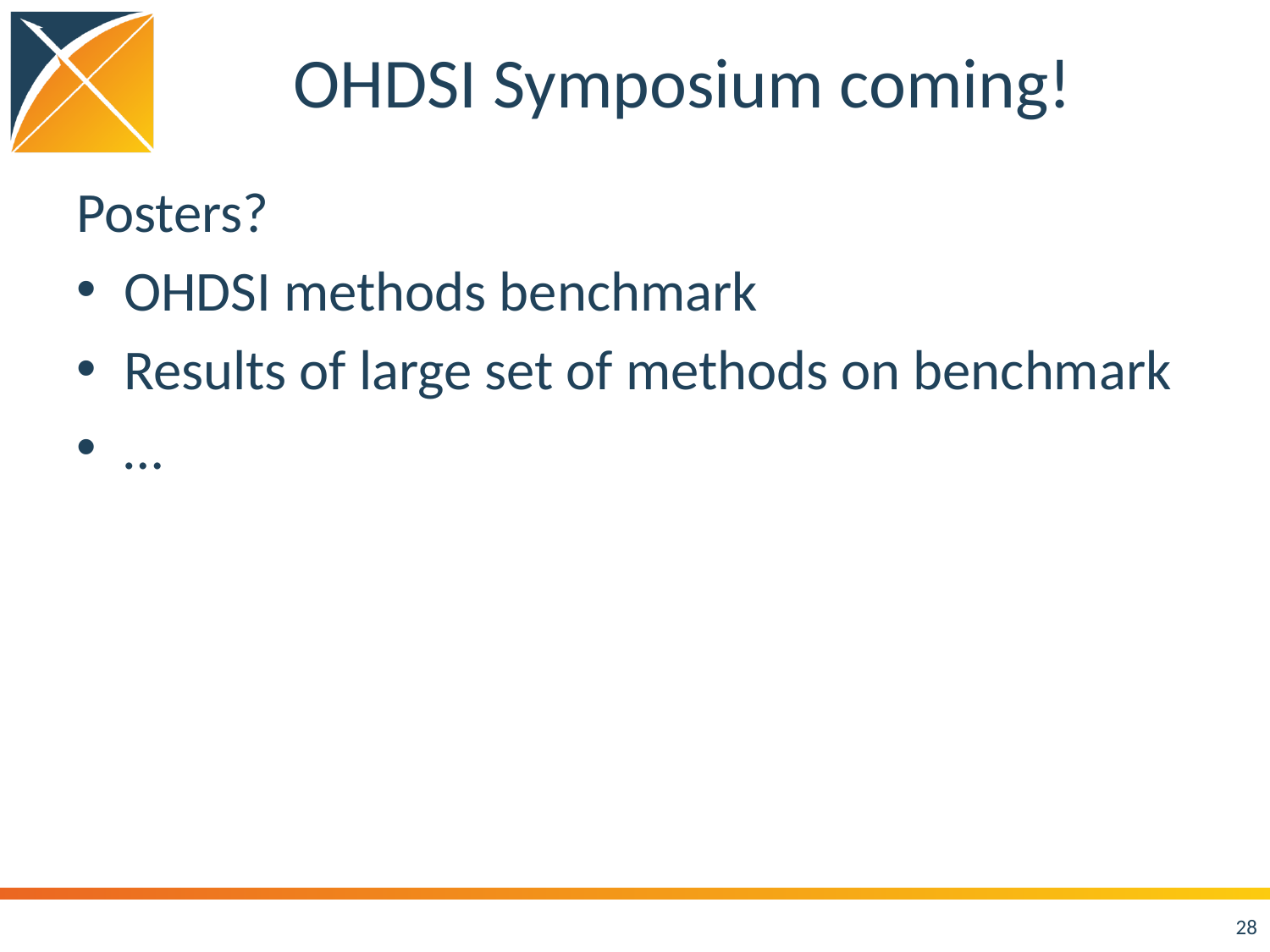

# OHDSI Symposium coming!
Posters?
OHDSI methods benchmark
Results of large set of methods on benchmark
…
28